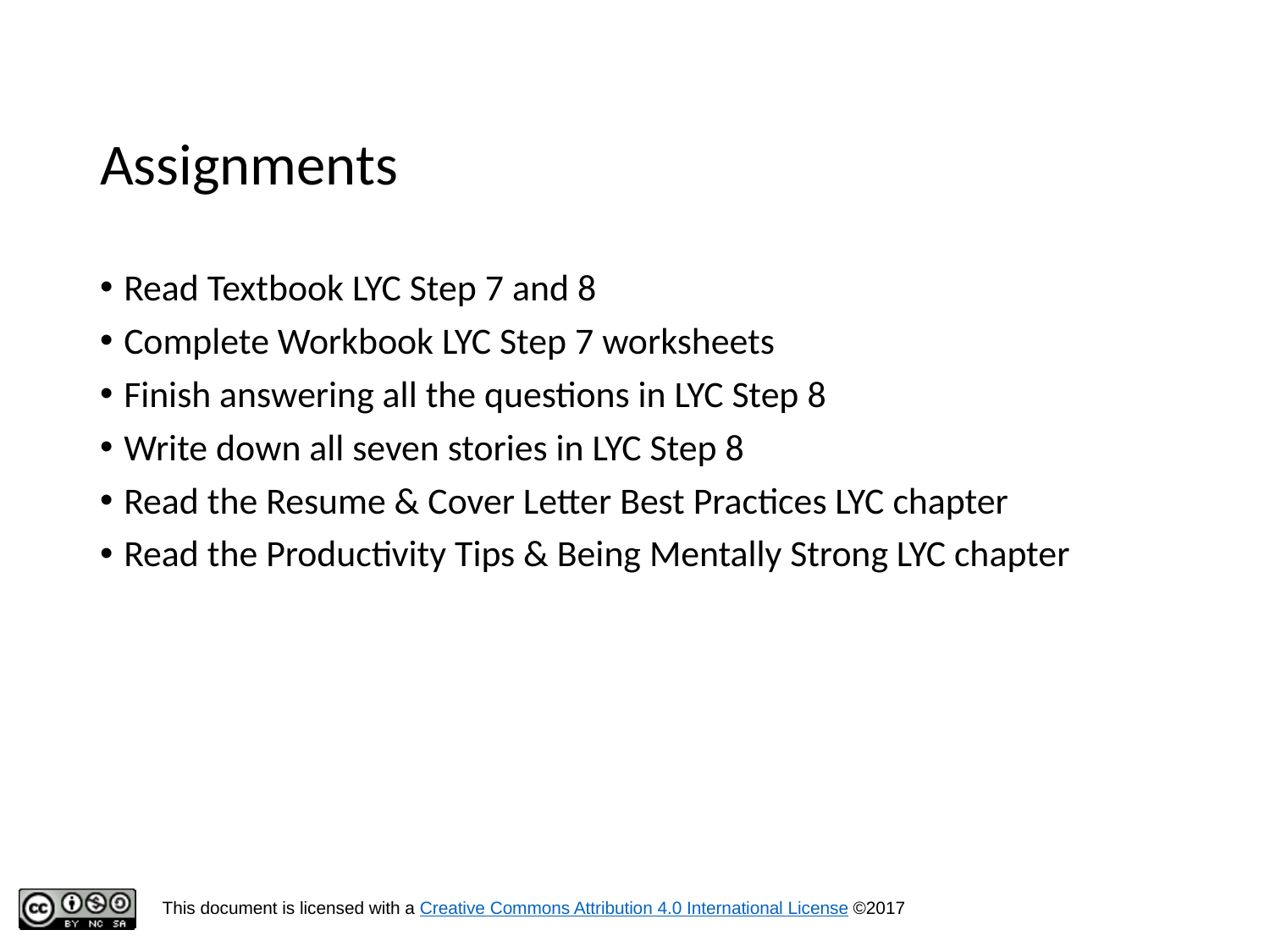

# Assignments
Read Textbook LYC Step 7 and 8
Complete Workbook LYC Step 7 worksheets
Finish answering all the questions in LYC Step 8
Write down all seven stories in LYC Step 8
Read the Resume & Cover Letter Best Practices LYC chapter
Read the Productivity Tips & Being Mentally Strong LYC chapter